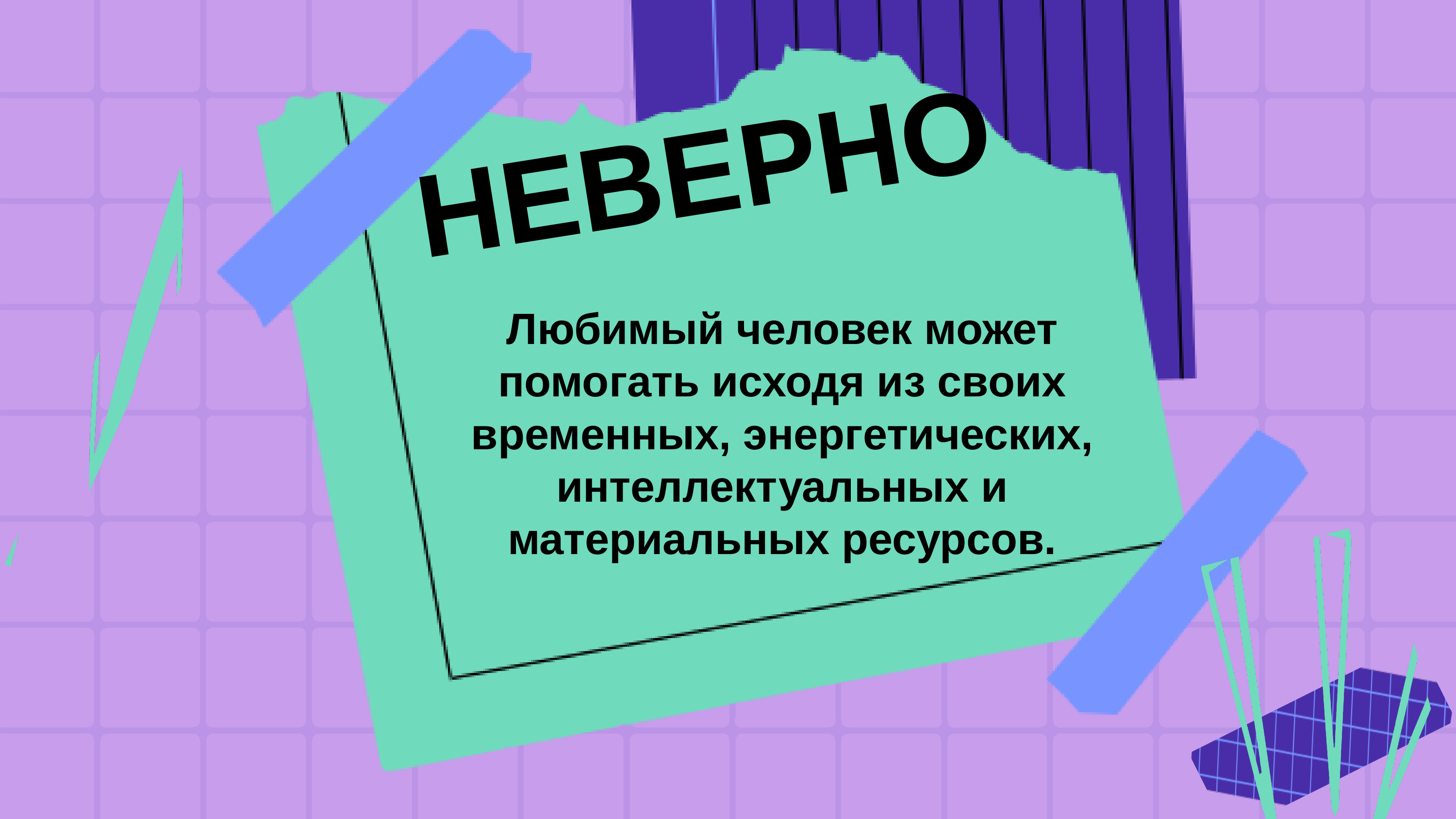

НЕВЕРНО
Любимый человек может помогать исходя из своих временных, энергетических, интеллектуальных и материальных ресурсов.